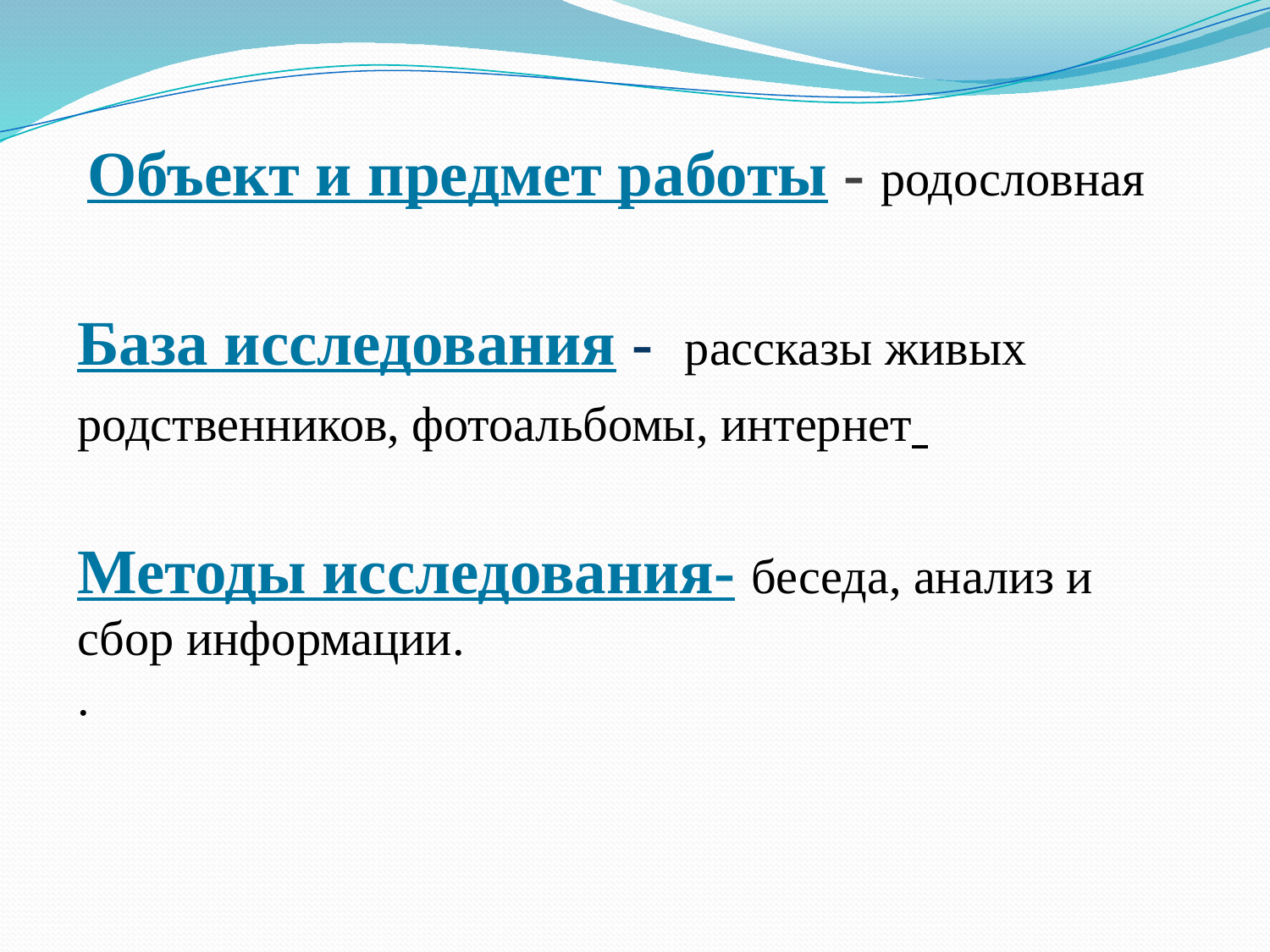

Объект и предмет работы - родословная
База исследования -  рассказы живых родственников, фотоальбомы, интернет

Методы исследования- беседа, анализ и сбор информации.
.